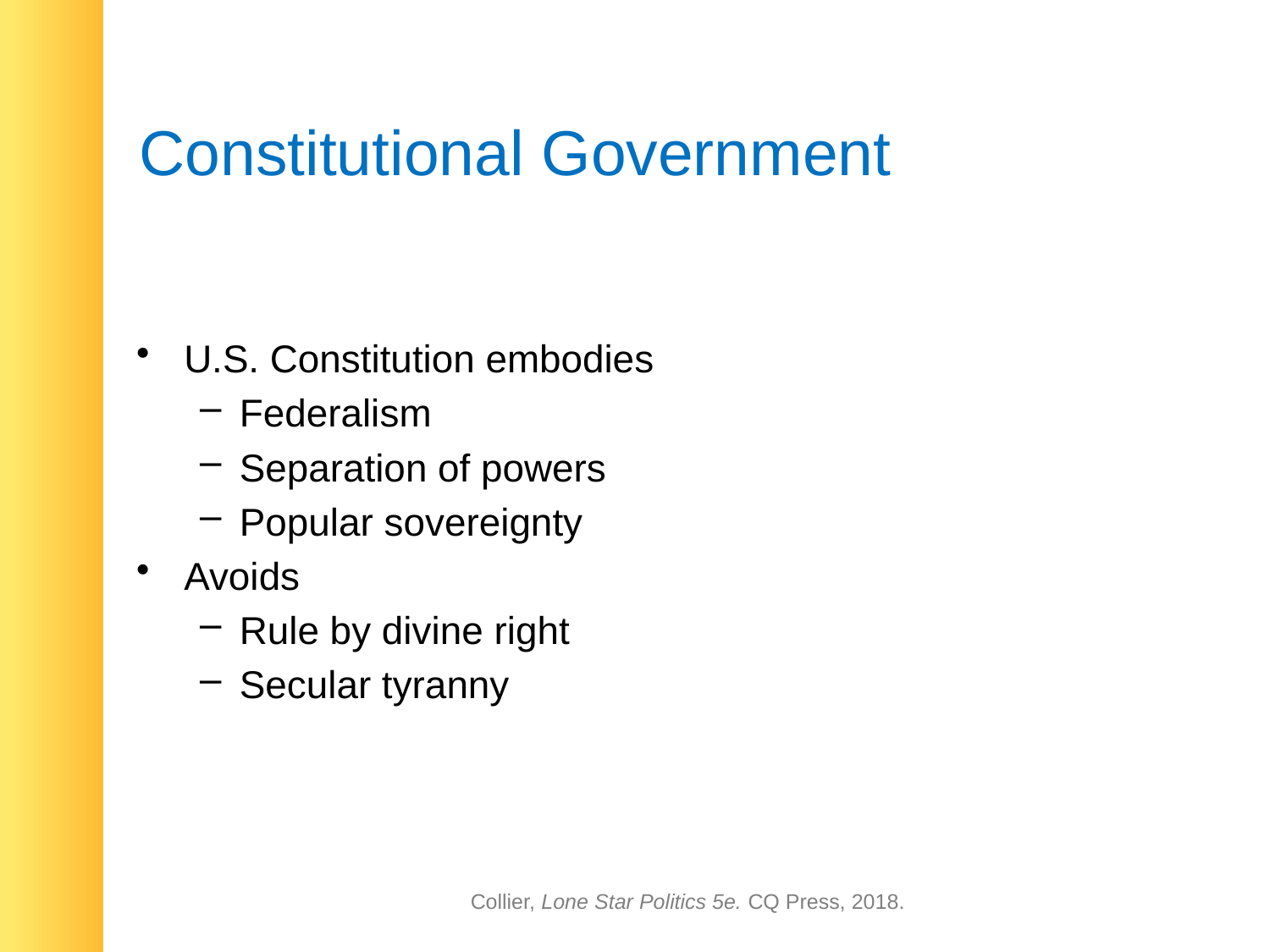

# Constitutional Government
U.S. Constitution embodies
Federalism
Separation of powers
Popular sovereignty
Avoids
Rule by divine right
Secular tyranny
Collier, Lone Star Politics 5e. CQ Press, 2018.